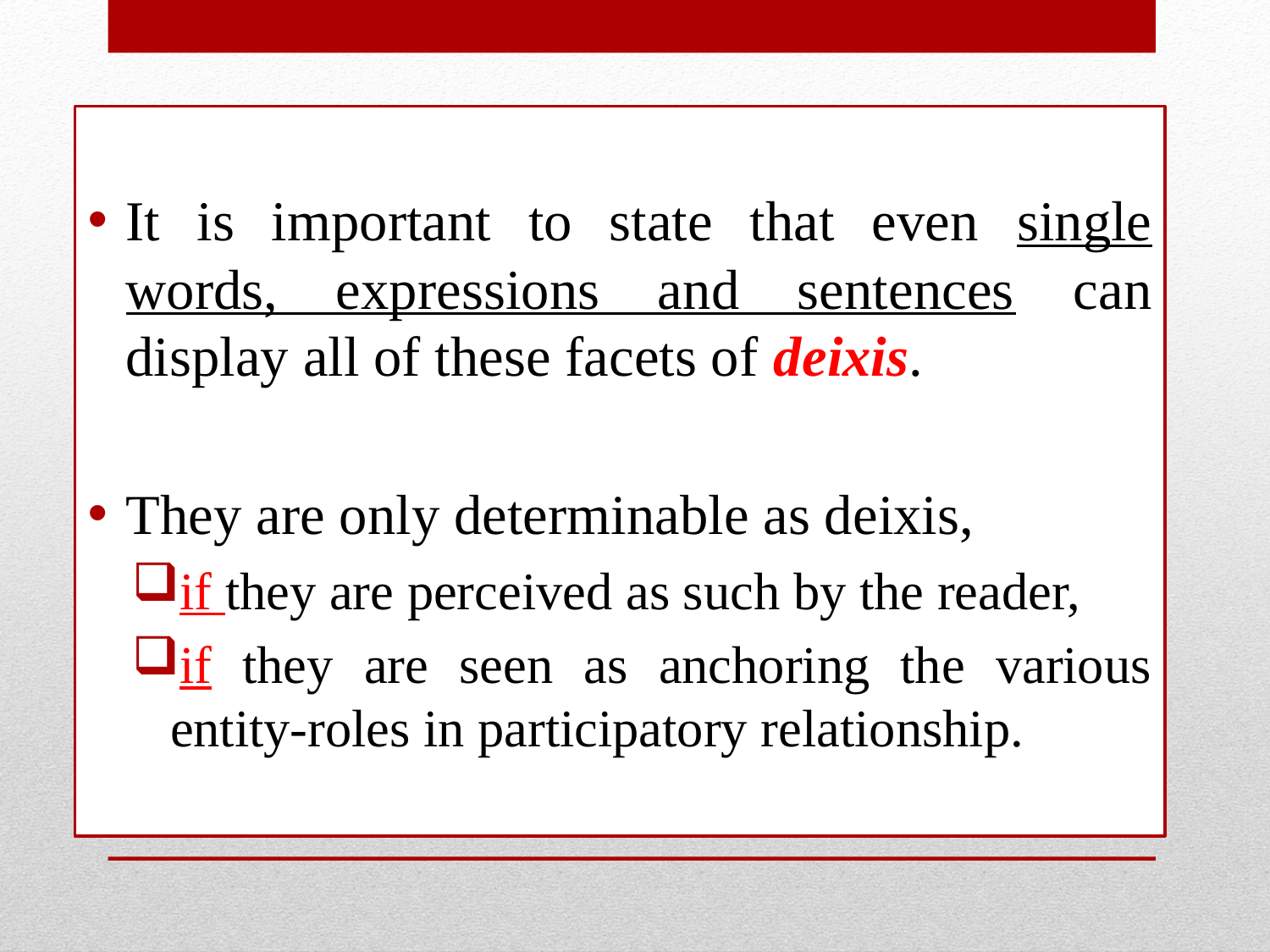

It is important to state that even single words, expressions and sentences can display all of these facets of deixis.

They are only determinable as deixis,
if they are perceived as such by the reader,
if they are seen as anchoring the various entity-roles in participatory relationship.